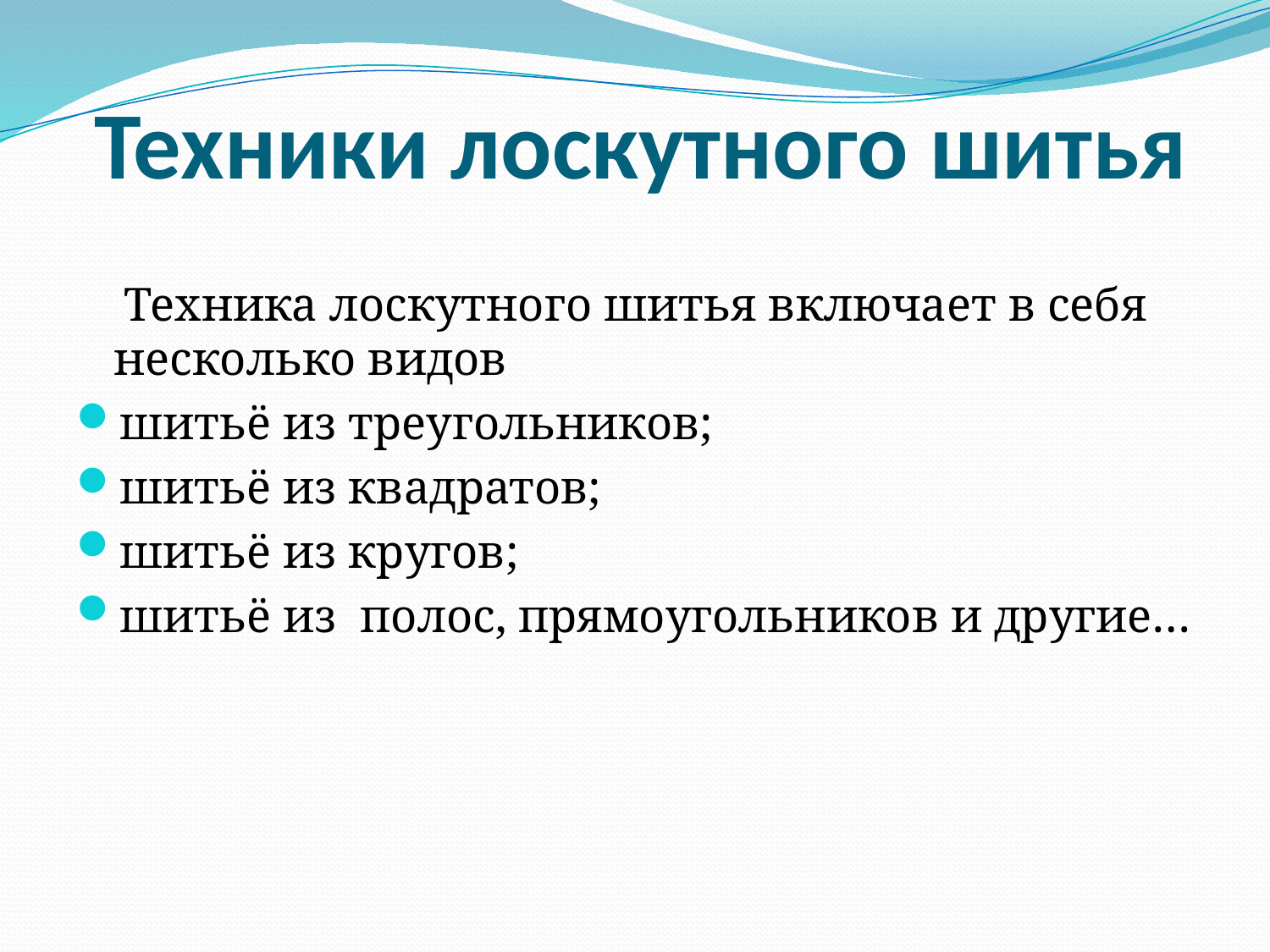

# Техники лоскутного шитья
    Техника лоскутного шитья включает в себя несколько видов
шитьё из треугольников;
шитьё из квадратов;
шитьё из кругов;
шитьё из  полос, прямоугольников и другие…